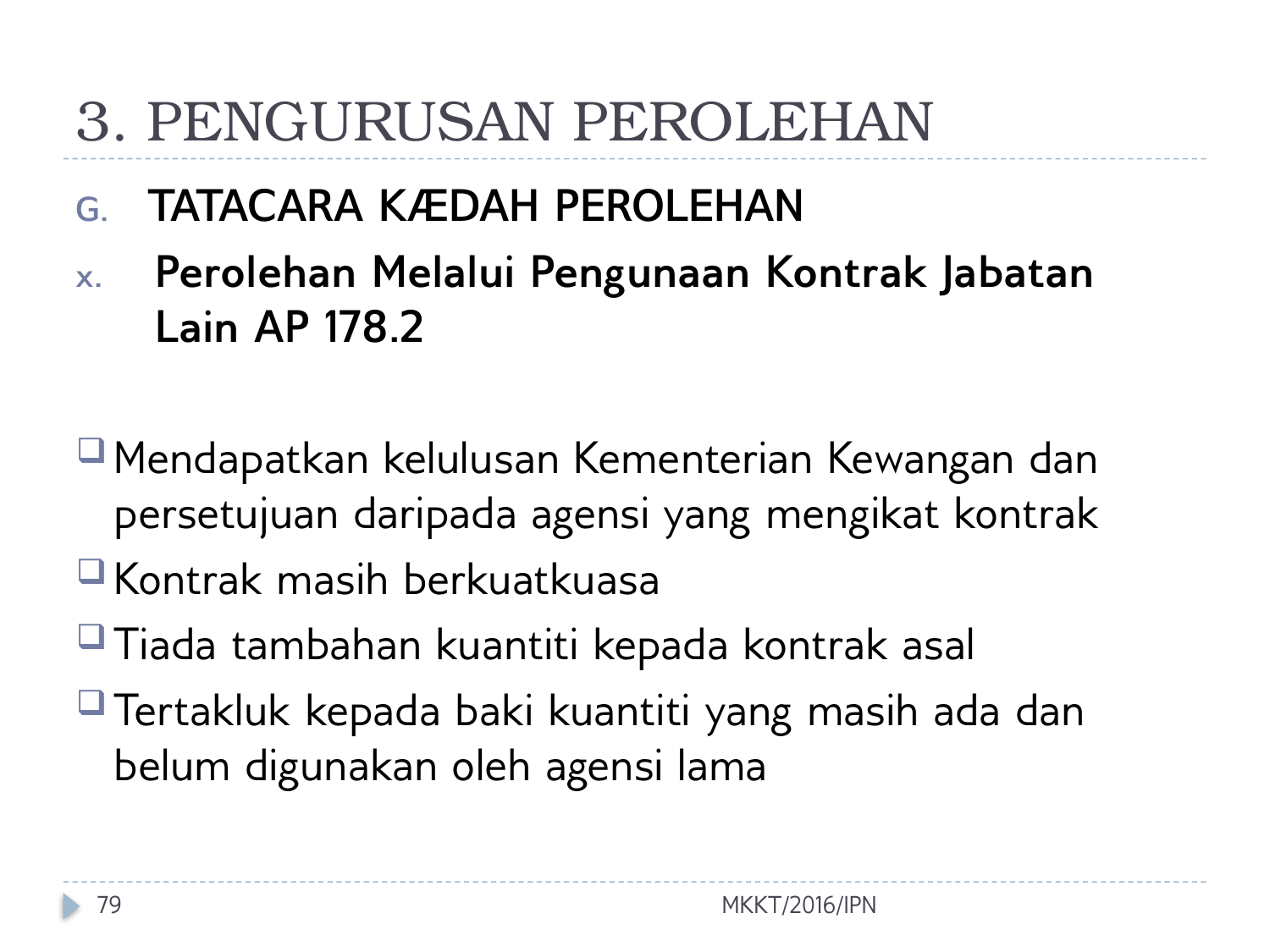

# 3. PENGURUSAN PEROLEHAN
TATACARA KAEDAH PEROLEHAN
Perolehan Melalui Pengunaan Kontrak Jabatan Lain AP 178.2

Mendapatkan kelulusan Kementerian Kewangan dan persetujuan daripada agensi yang mengikat kontrak
Kontrak masih berkuatkuasa
Tiada tambahan kuantiti kepada kontrak asal
Tertakluk kepada baki kuantiti yang masih ada dan belum digunakan oleh agensi lama
79
MKKT/2016/IPN